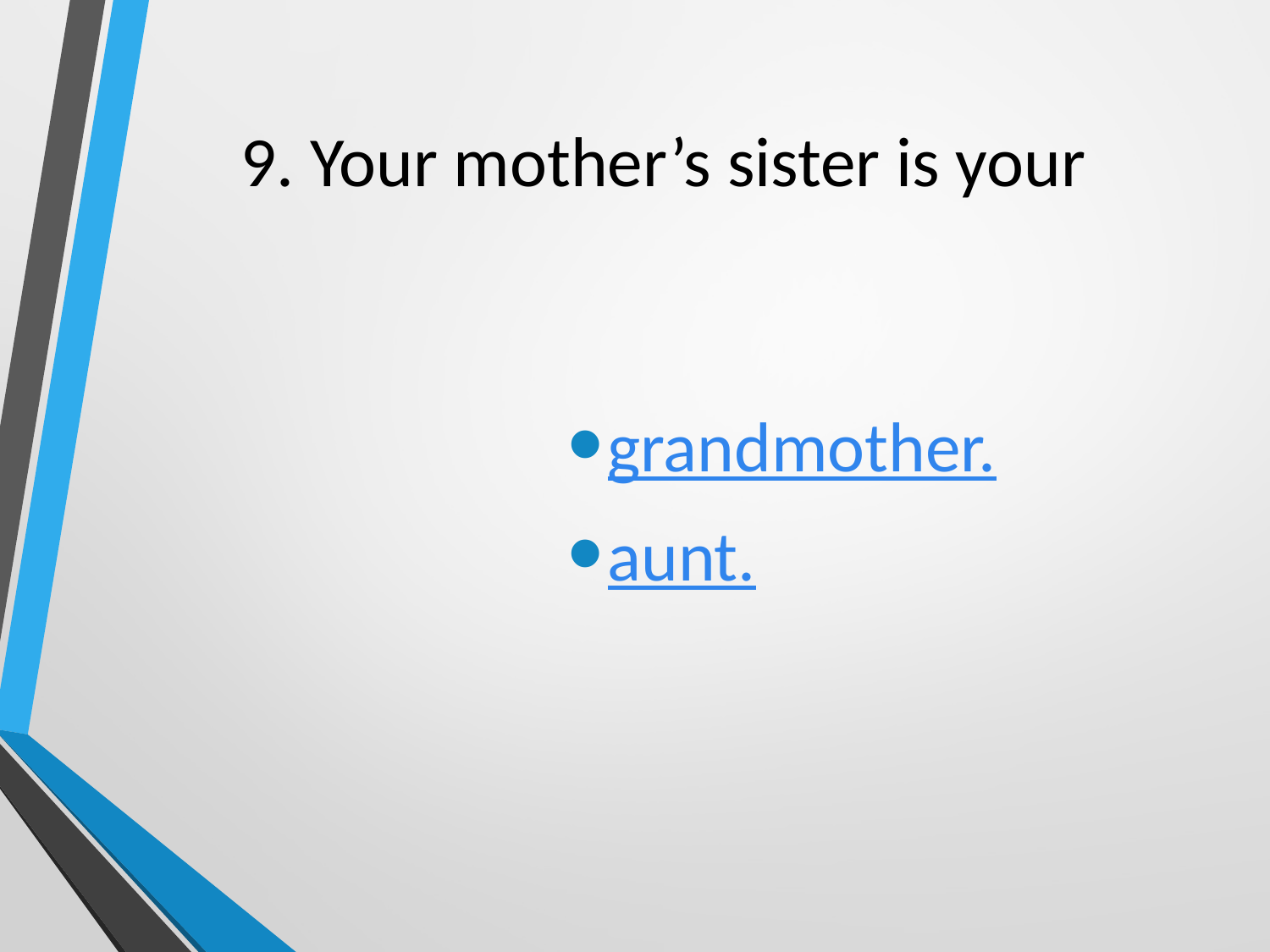

# 9. Your mother’s sister is your
grandmother.
aunt.